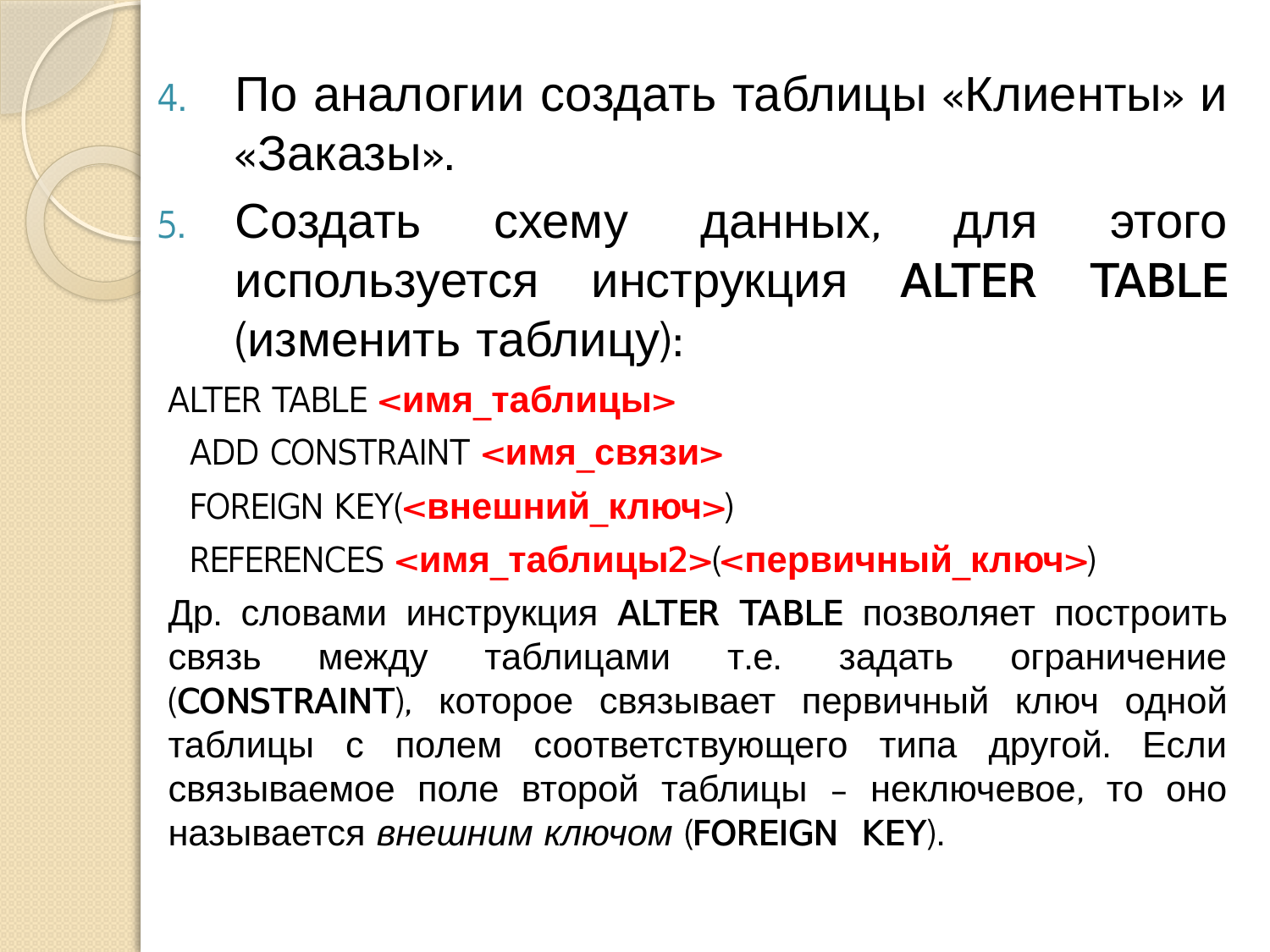

По аналогии создать таблицы «Клиенты» и «Заказы».
Создать схему данных, для этого используется инструкция ALTER TABLE (изменить таблицу):
ALTER TABLE <имя_таблицы>
  ADD CONSTRAINT <имя_связи>
  FOREIGN KEY(<внешний_ключ>)
  REFERENCES <имя_таблицы2>(<первичный_ключ>)
Др. словами инструкция ALTER TABLE позволяет построить связь между таблицами т.е. задать ограничение (CONSTRAINT), которое связывает первичный ключ одной таблицы с полем соответствующего типа другой. Если связываемое поле второй таблицы – неключевое, то оно называется внешним ключом (FOREIGN  KEY).